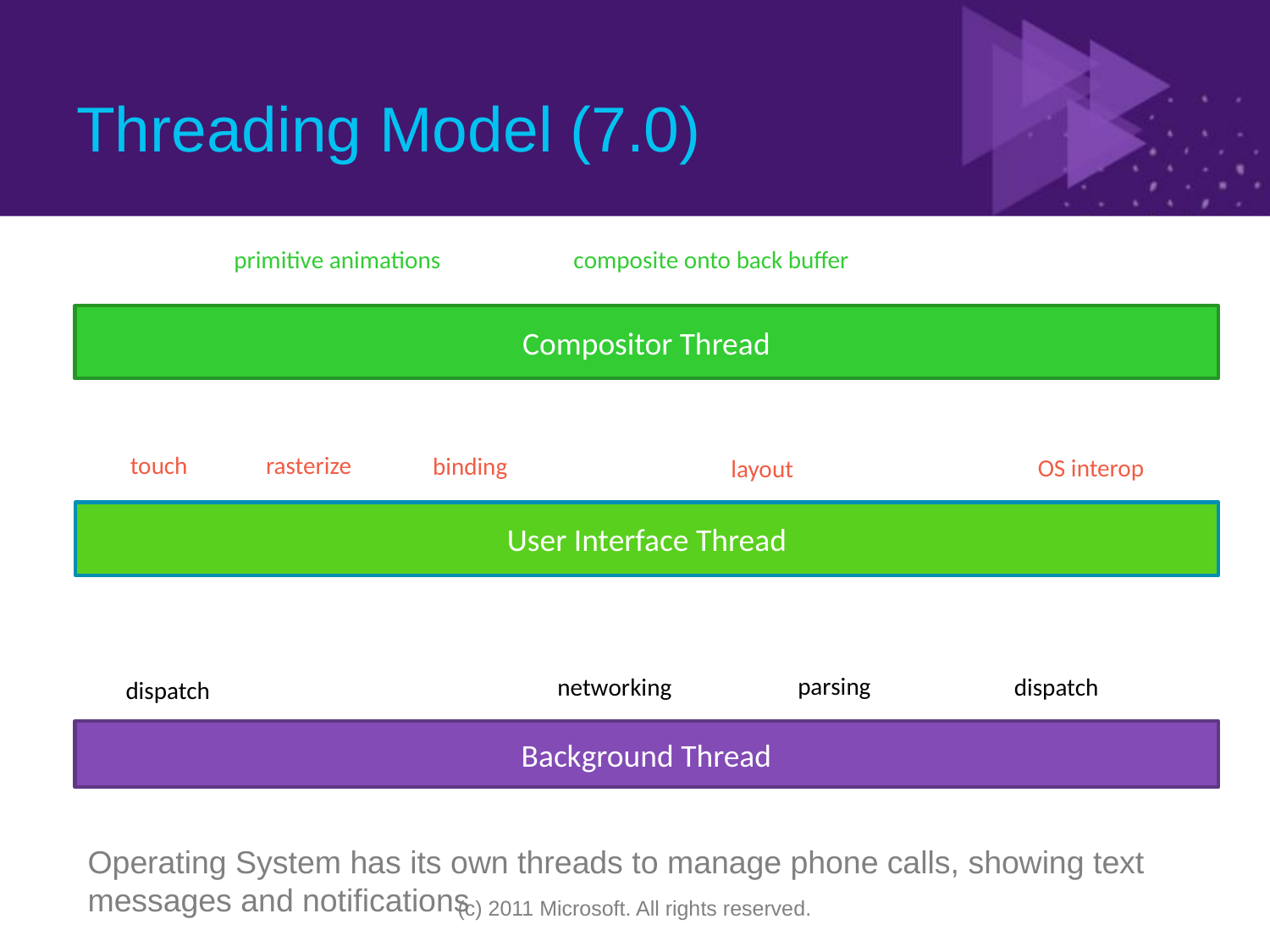

# Threading Model (7.0)
composite onto back buffer
primitive animations
Compositor Thread

touch
rasterize
binding
OS interop
layout
User Interface Thread
parsing
networking
dispatch
dispatch
Background Thread
Operating System has its own threads to manage phone calls, showing text messages and notifications
(c) 2011 Microsoft. All rights reserved.